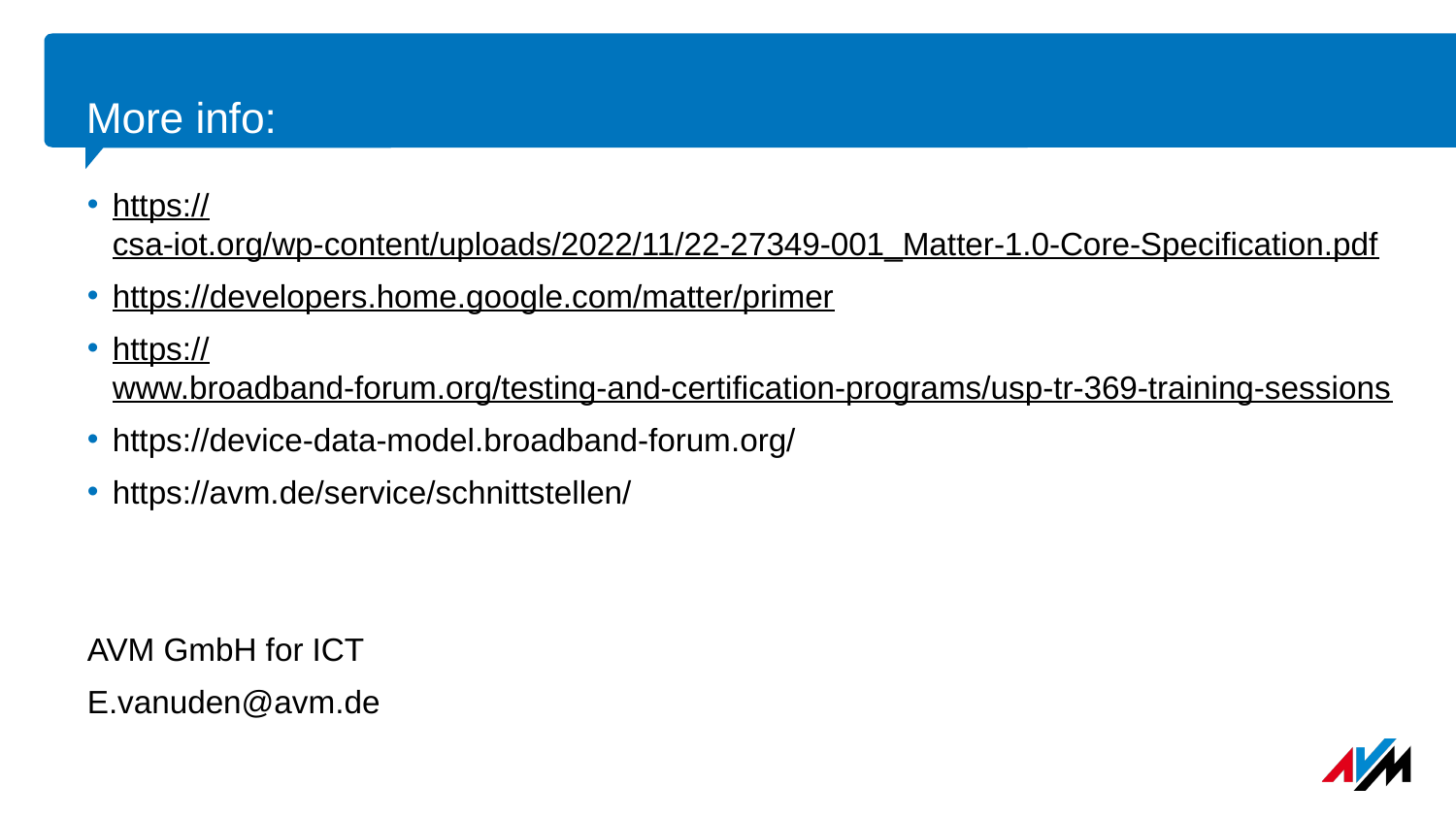

# More info:
https://csa-iot.org/wp-content/uploads/2022/11/22-27349-001_Matter-1.0-Core-Specification.pdf
https://developers.home.google.com/matter/primer
https://www.broadband-forum.org/testing-and-certification-programs/usp-tr-369-training-sessions
https://device-data-model.broadband-forum.org/
https://avm.de/service/schnittstellen/

AVM GmbH for ICT
E.vanuden@avm.de